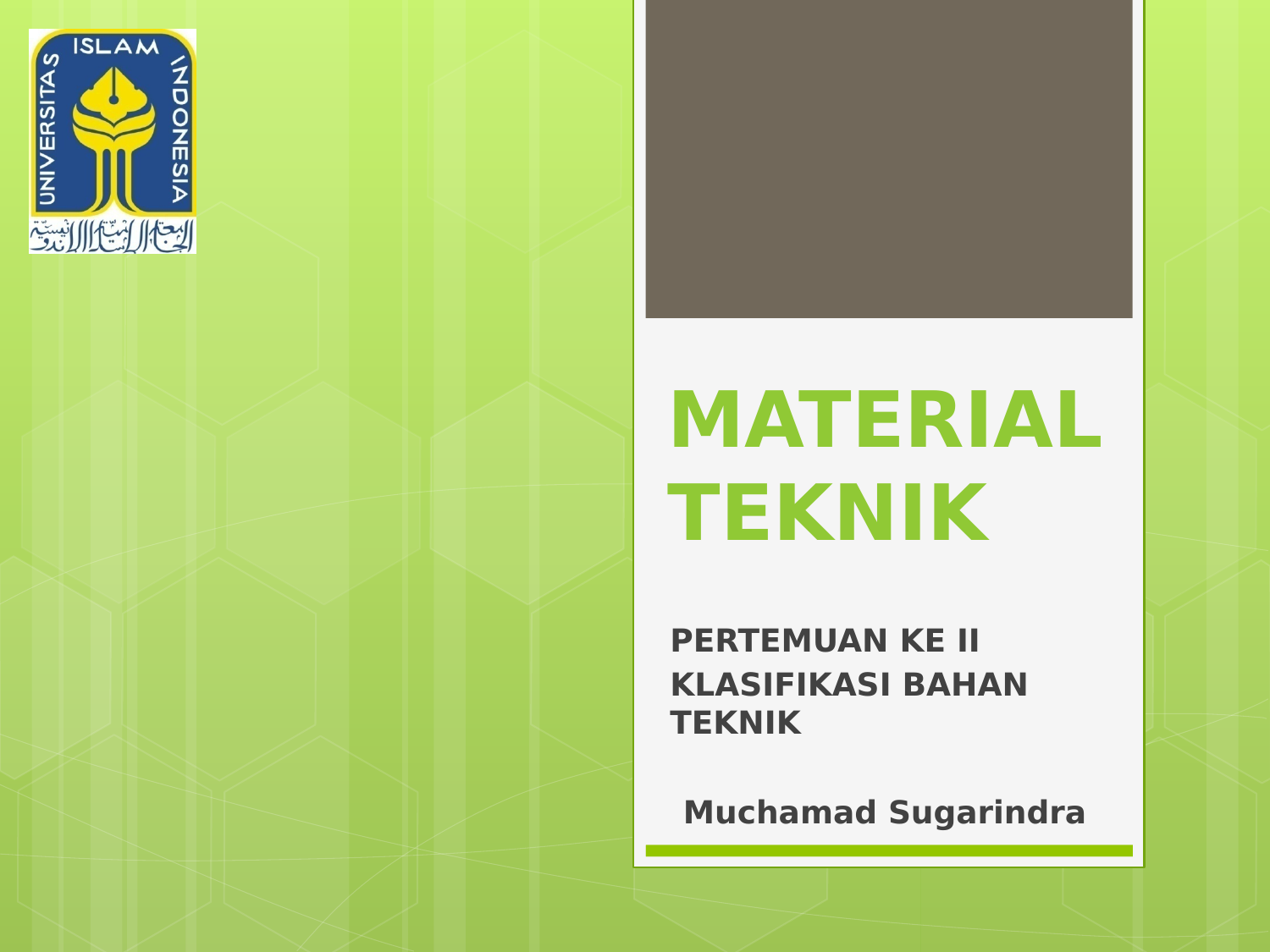

# MATERIAL TEKNIK
PERTEMUAN KE II
KLASIFIKASI BAHAN TEKNIK
Muchamad Sugarindra